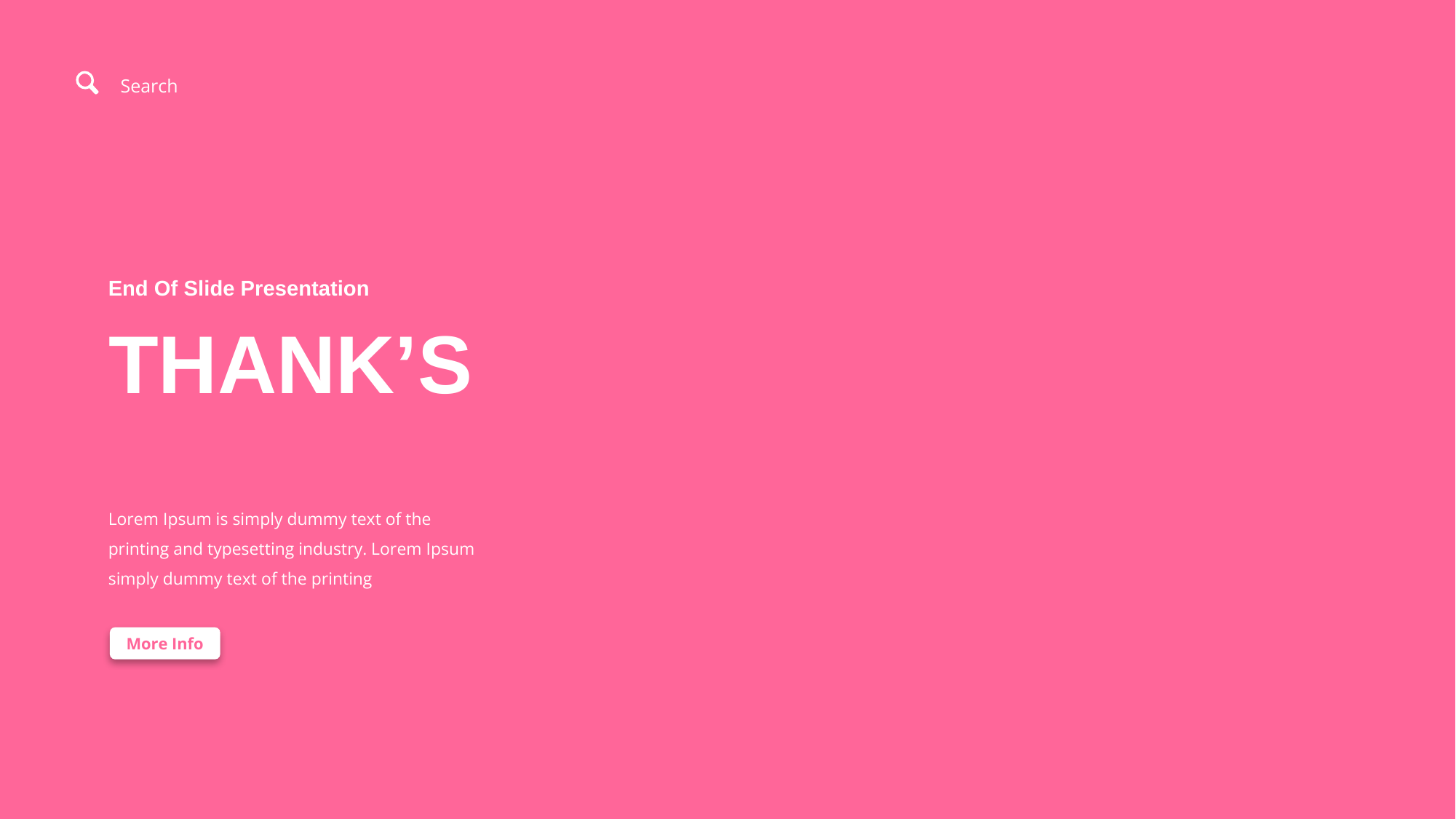

Search

End Of Slide Presentation
THANK’S
Lorem Ipsum is simply dummy text of the printing and typesetting industry. Lorem Ipsum simply dummy text of the printing
More Info